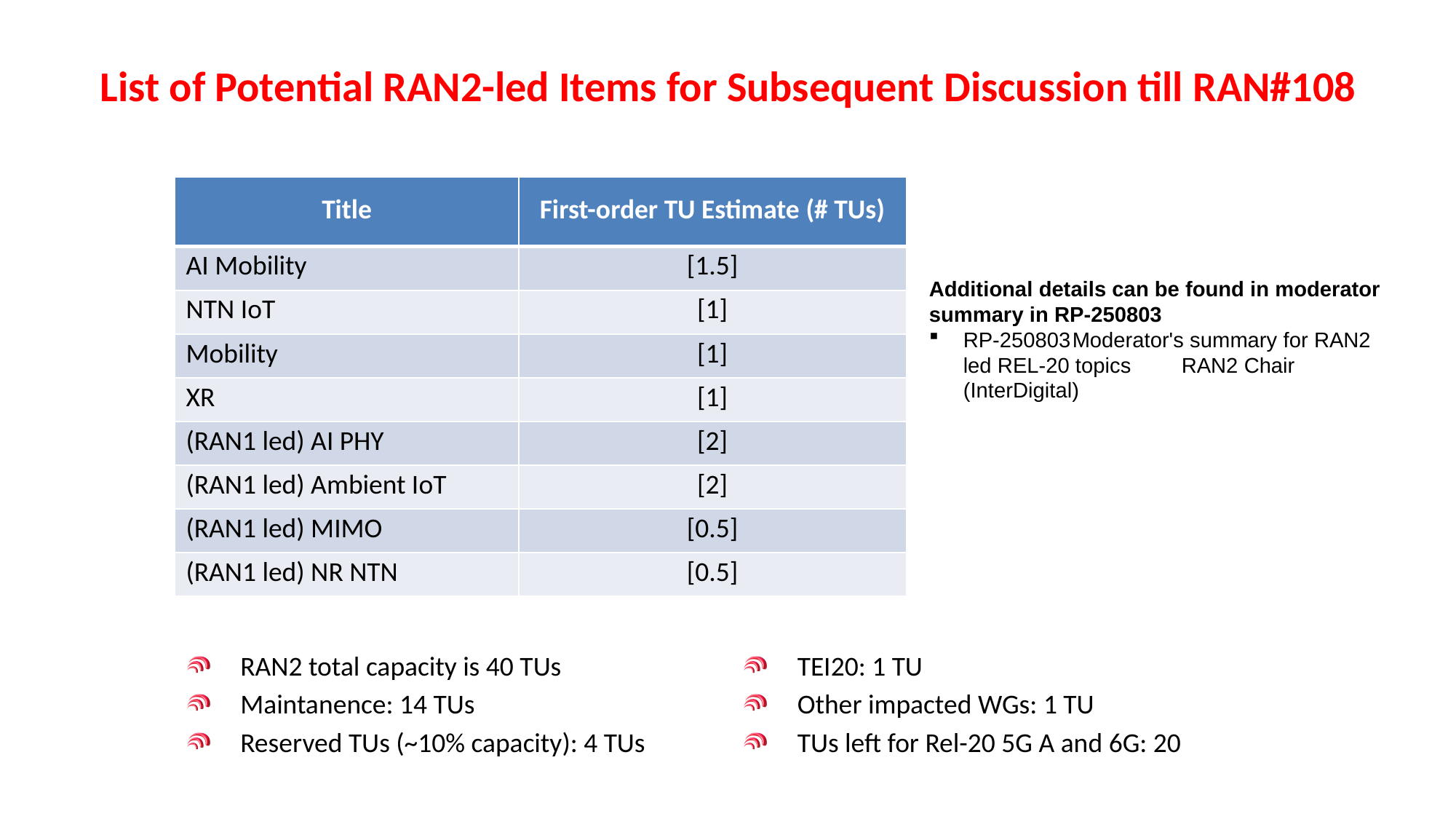

List of Potential RAN2-led Items for Subsequent Discussion till RAN#108
| Title | First-order TU Estimate (# TUs) |
| --- | --- |
| AI Mobility | [1.5] |
| NTN IoT | [1] |
| Mobility | [1] |
| XR | [1] |
| (RAN1 led) AI PHY | [2] |
| (RAN1 led) Ambient IoT | [2] |
| (RAN1 led) MIMO | [0.5] |
| (RAN1 led) NR NTN | [0.5] |
Additional details can be found in moderator summary in RP-250803
RP-250803	Moderator's summary for RAN2 led REL-20 topics	RAN2 Chair (InterDigital)
RAN2 total capacity is 40 TUs
Maintanence: 14 TUs
Reserved TUs (~10% capacity): 4 TUs

TEI20: 1 TU
Other impacted WGs: 1 TU
TUs left for Rel-20 5G A and 6G: 20